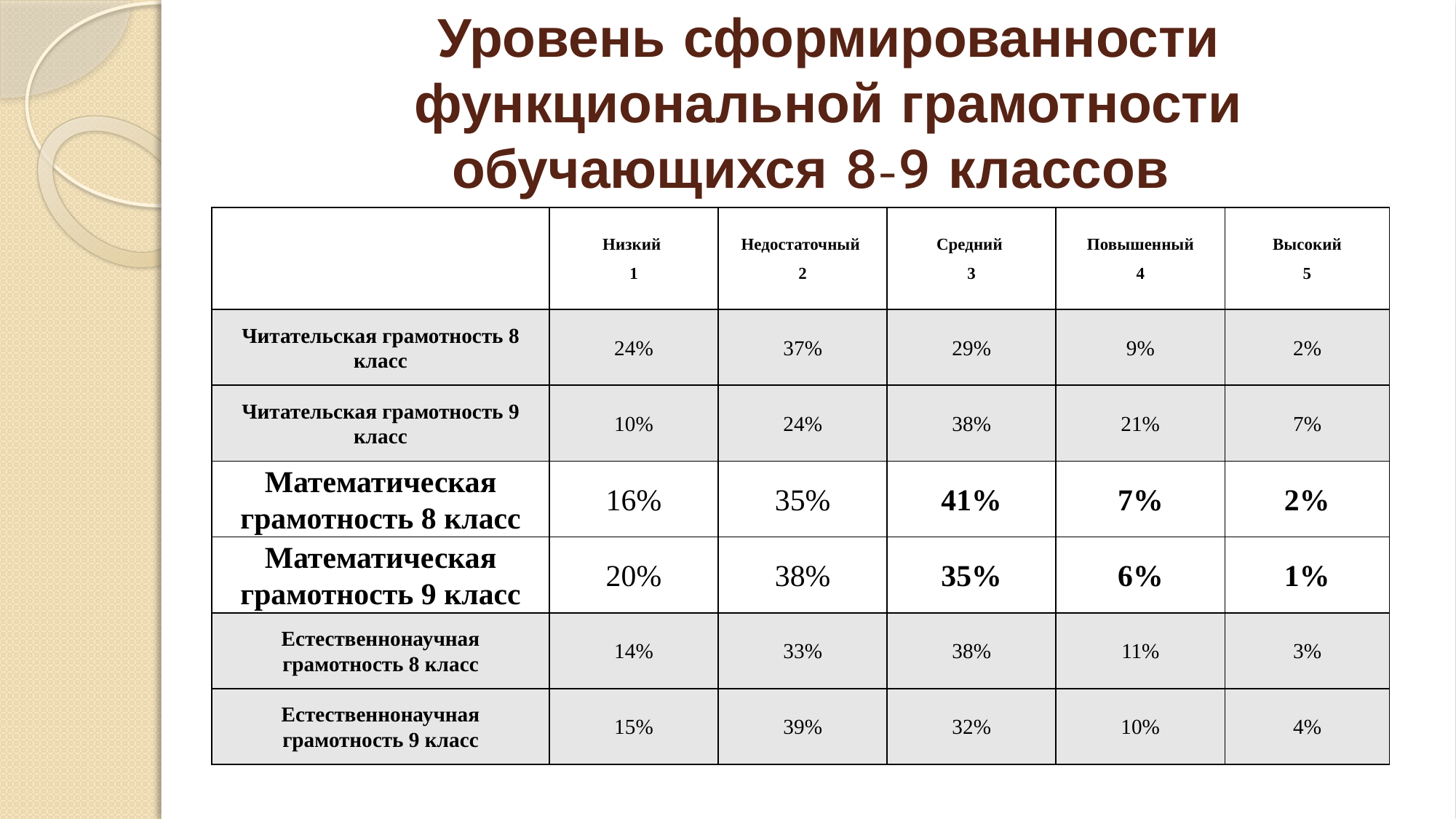

# Уровень сформированности функциональной грамотности обучающихся 8-9 классов
|  | Низкий 1 | Недостаточный 2 | Средний 3 | Повышенный 4 | Высокий 5 |
| --- | --- | --- | --- | --- | --- |
| Читательская грамотность 8 класс | 24% | 37% | 29% | 9% | 2% |
| Читательская грамотность 9 класс | 10% | 24% | 38% | 21% | 7% |
| Математическая грамотность 8 класс | 16% | 35% | 41% | 7% | 2% |
| Математическая грамотность 9 класс | 20% | 38% | 35% | 6% | 1% |
| Естественнонаучная грамотность 8 класс | 14% | 33% | 38% | 11% | 3% |
| Естественнонаучная грамотность 9 класс | 15% | 39% | 32% | 10% | 4% |